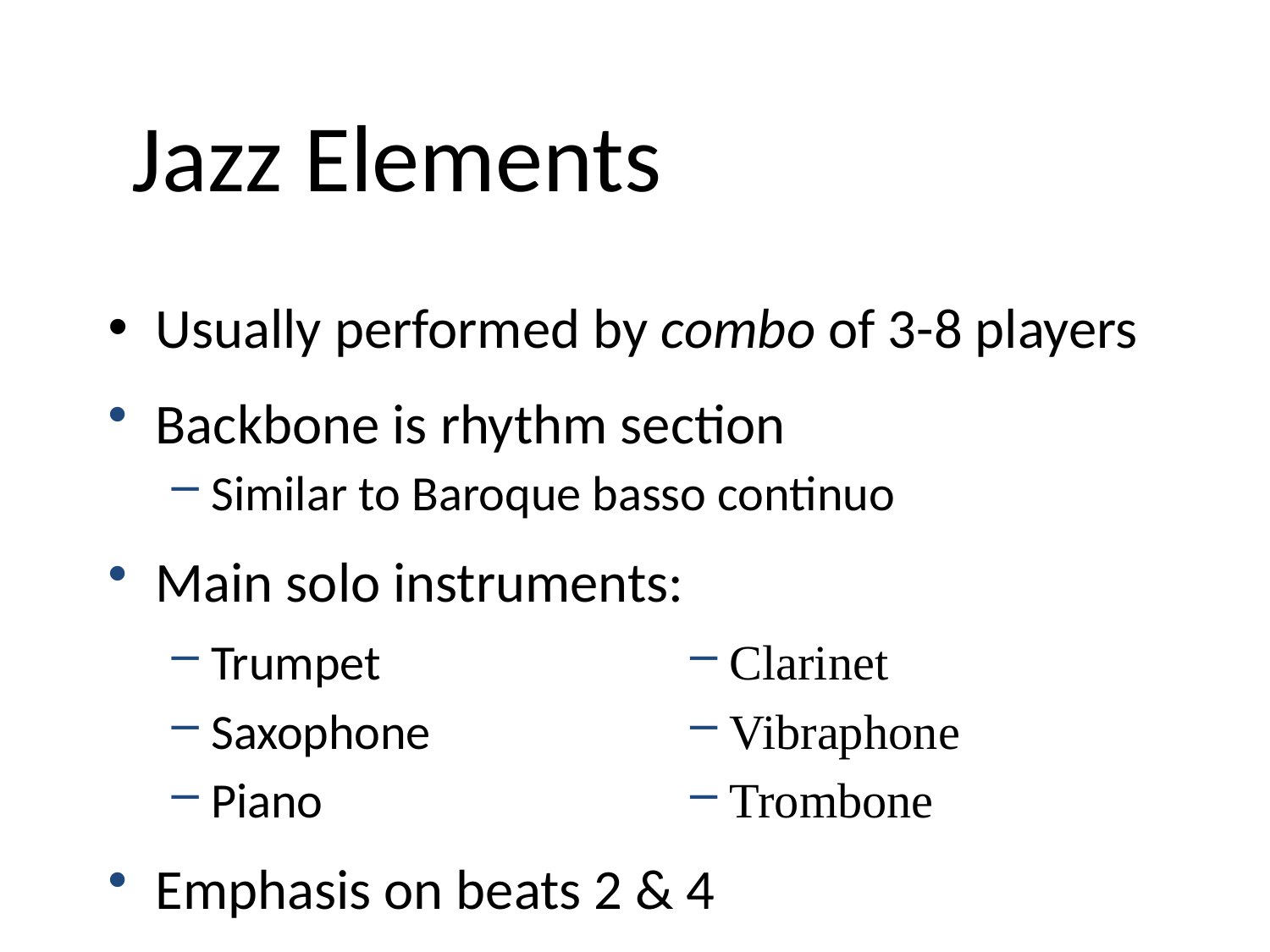

# Jazz Elements
Usually performed by combo of 3-8 players
Backbone is rhythm section
Similar to Baroque basso continuo
Main solo instruments:
Trumpet
Saxophone
Piano
Clarinet
Vibraphone
Trombone
Emphasis on beats 2 & 4